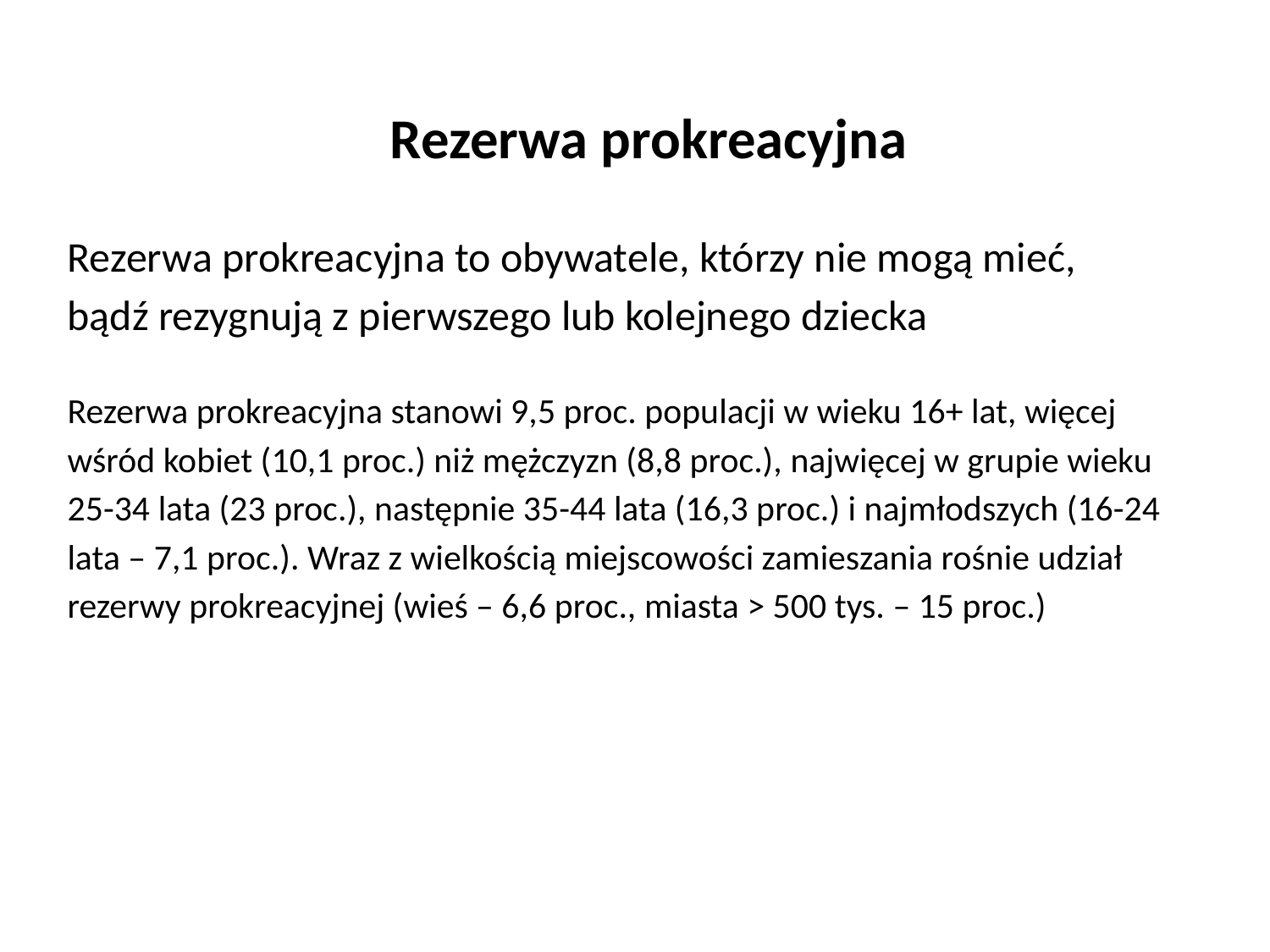

Rezerwa prokreacyjna
Rezerwa prokreacyjna to obywatele, którzy nie mogą mieć, bądź rezygnują z pierwszego lub kolejnego dziecka
Rezerwa prokreacyjna stanowi 9,5 proc. populacji w wieku 16+ lat, więcej wśród kobiet (10,1 proc.) niż mężczyzn (8,8 proc.), najwięcej w grupie wieku 25-34 lata (23 proc.), następnie 35-44 lata (16,3 proc.) i najmłodszych (16-24 lata – 7,1 proc.). Wraz z wielkością miejscowości zamieszania rośnie udział rezerwy prokreacyjnej (wieś – 6,6 proc., miasta > 500 tys. – 15 proc.)